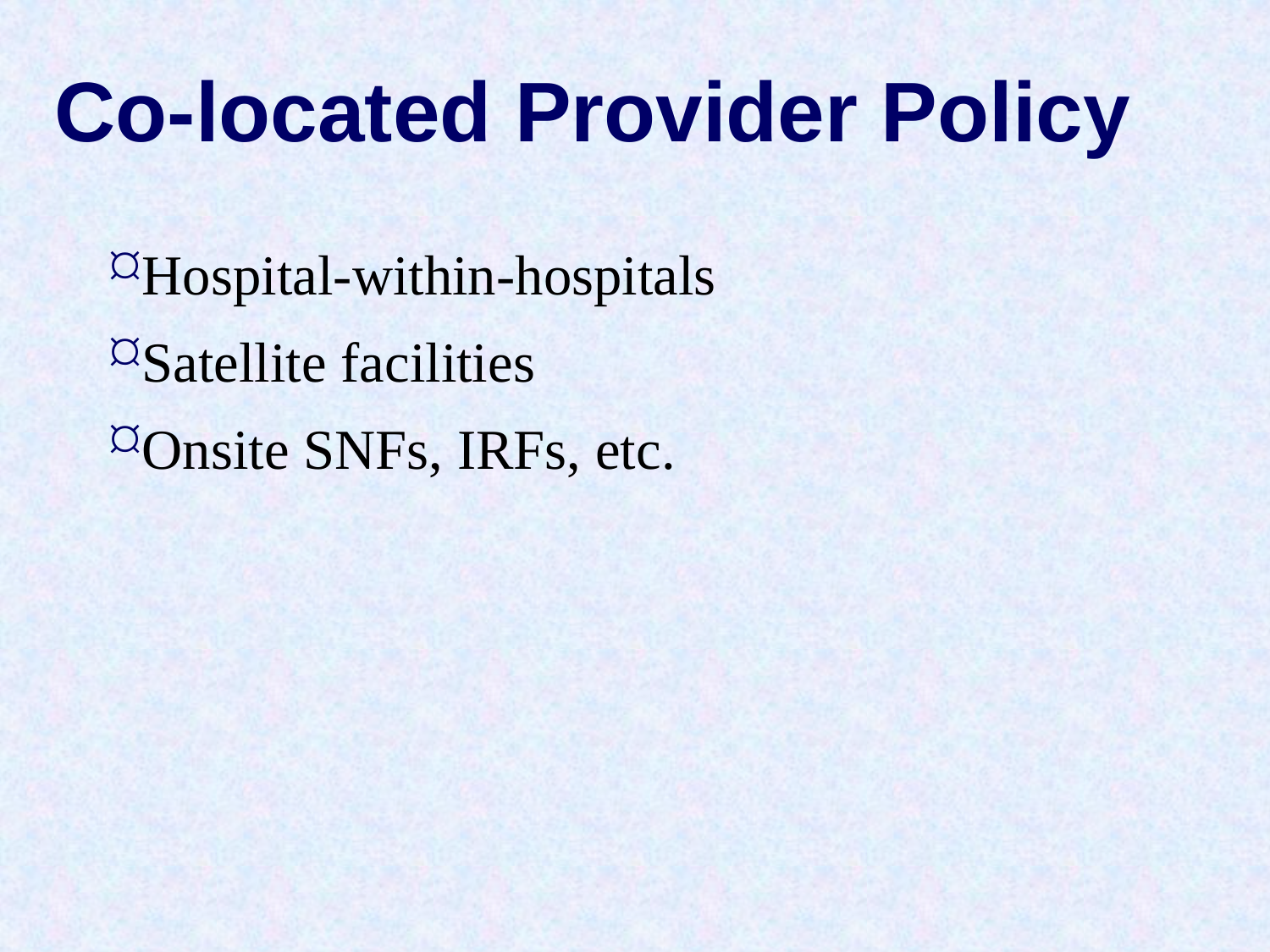

# Co-located Provider Policy
Hospital-within-hospitals
Satellite facilities
Onsite SNFs, IRFs, etc.